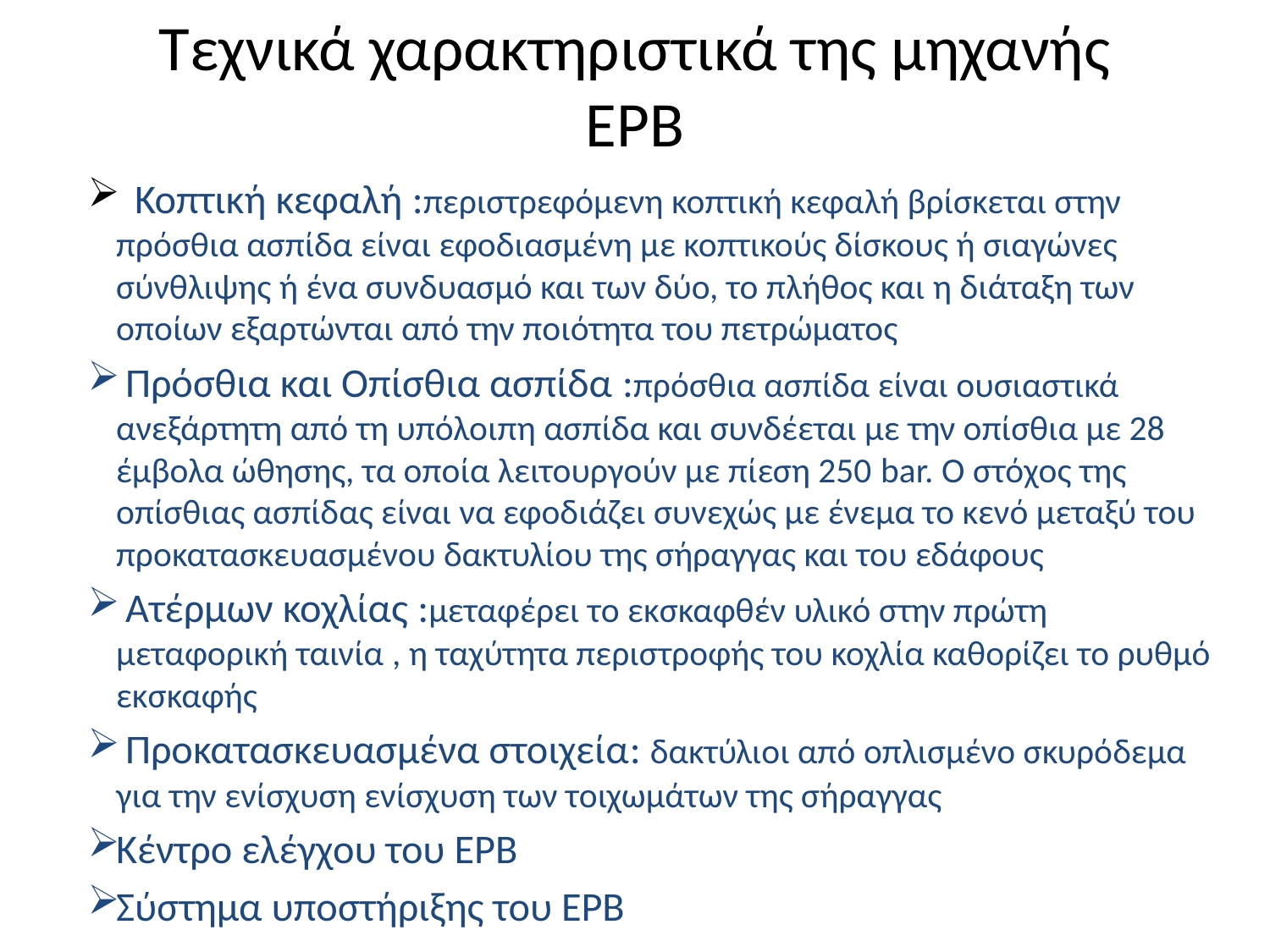

# Τεχνικά χαρακτηριστικά της μηχανής ΕΡΒ
  Κοπτική κεφαλή :περιστρεφόμενη κοπτική κεφαλή βρίσκεται στην πρόσθια ασπίδα είναι εφοδιασμένη με κοπτικούς δίσκους ή σιαγώνες σύνθλιψης ή ένα συνδυασμό και των δύο, το πλήθος και η διάταξη των οποίων εξαρτώνται από την ποιότητα του πετρώματος
 Πρόσθια και Οπίσθια ασπίδα :πρόσθια ασπίδα είναι ουσιαστικά ανεξάρτητη από τη υπόλοιπη ασπίδα και συνδέεται με την οπίσθια με 28 έμβολα ώθησης, τα οποία λειτουργούν με πίεση 250 bar. Ο στόχος της οπίσθιας ασπίδας είναι να εφοδιάζει συνεχώς με ένεμα το κενό μεταξύ του προκατασκευασμένου δακτυλίου της σήραγγας και του εδάφους
 Ατέρμων κοχλίας :μεταφέρει το εκσκαφθέν υλικό στην πρώτη μεταφορική ταινία , η ταχύτητα περιστροφής του κοχλία καθορίζει το ρυθμό εκσκαφής
 Προκατασκευασμένα στοιχεία: δακτύλιοι από οπλισμένο σκυρόδεμα για την ενίσχυση ενίσχυση των τοιχωμάτων της σήραγγας
Κέντρο ελέγχου του ΕΡΒ
Σύστημα υποστήριξης του ΕΡΒ